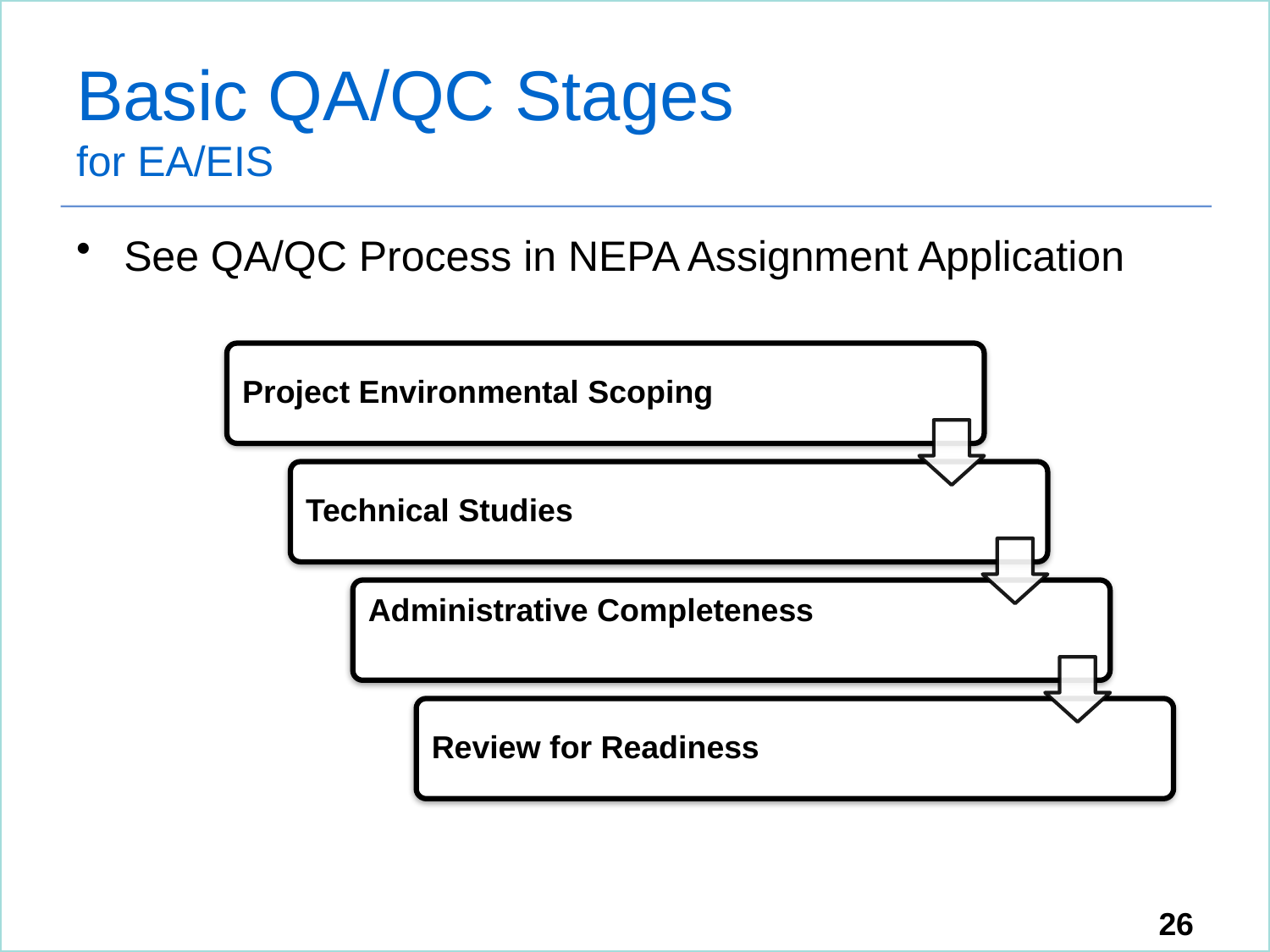

# Basic QA/QC Stages for EA/EIS
See QA/QC Process in NEPA Assignment Application

Project Environmental Scoping
Technical Studies
Administrative Completeness

Review for Readiness

26